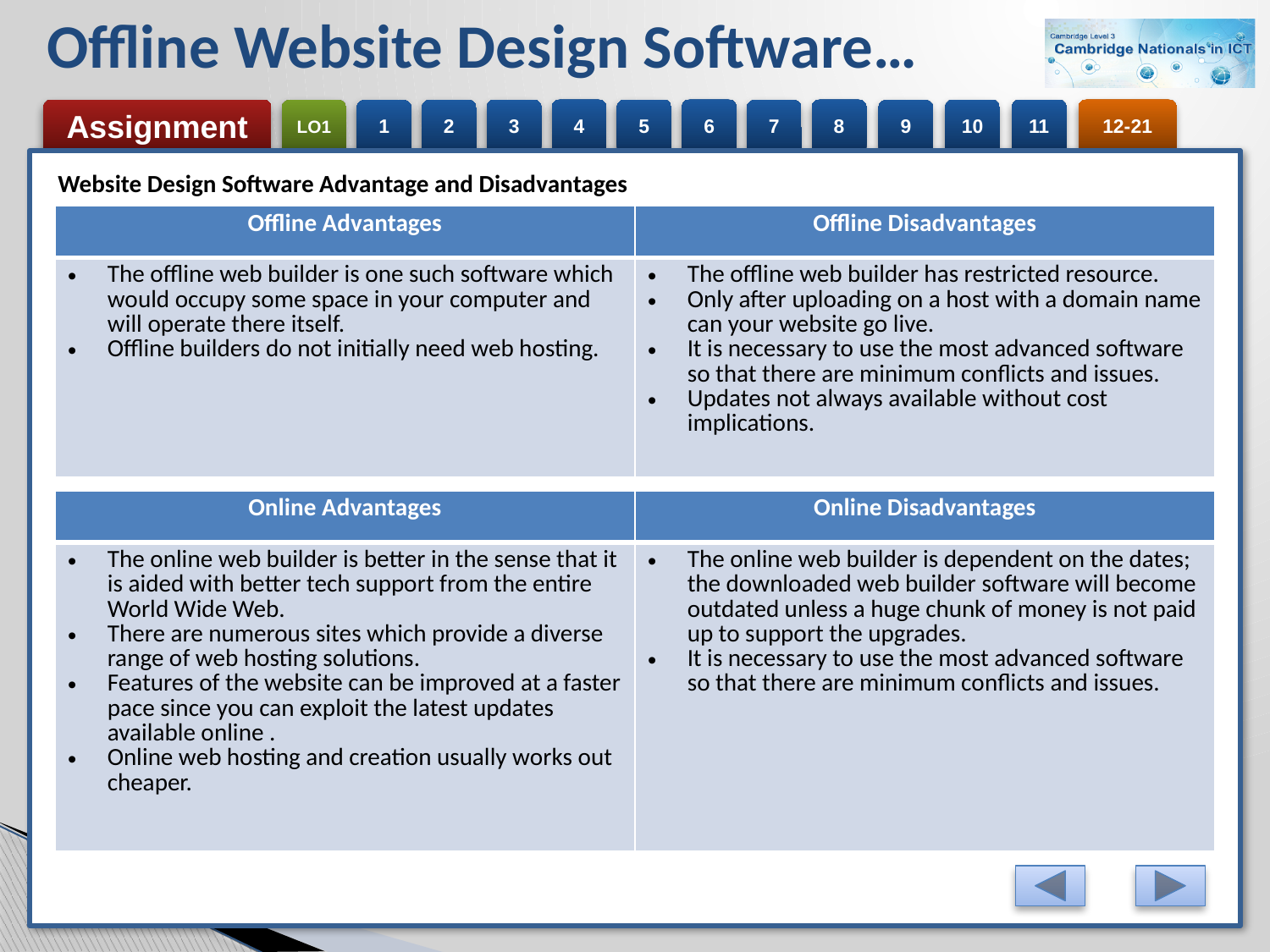

# Offline Website Design Software…

Website Design Software Advantage and Disadvantages

| Offline Advantages | Offline Disadvantages |
| --- | --- |
| The offline web builder is one such software which would occupy some space in your computer and will operate there itself. Offline builders do not initially need web hosting. | The offline web builder has restricted resource. Only after uploading on a host with a domain name can your website go live. It is necessary to use the most advanced software so that there are minimum conflicts and issues. Updates not always available without cost implications. |
| Online Advantages | Online Disadvantages |
| --- | --- |
| The online web builder is better in the sense that it is aided with better tech support from the entire World Wide Web. There are numerous sites which provide a diverse range of web hosting solutions. Features of the website can be improved at a faster pace since you can exploit the latest updates available online . Online web hosting and creation usually works out cheaper. | The online web builder is dependent on the dates; the downloaded web builder software will become outdated unless a huge chunk of money is not paid up to support the upgrades. It is necessary to use the most advanced software so that there are minimum conflicts and issues. |